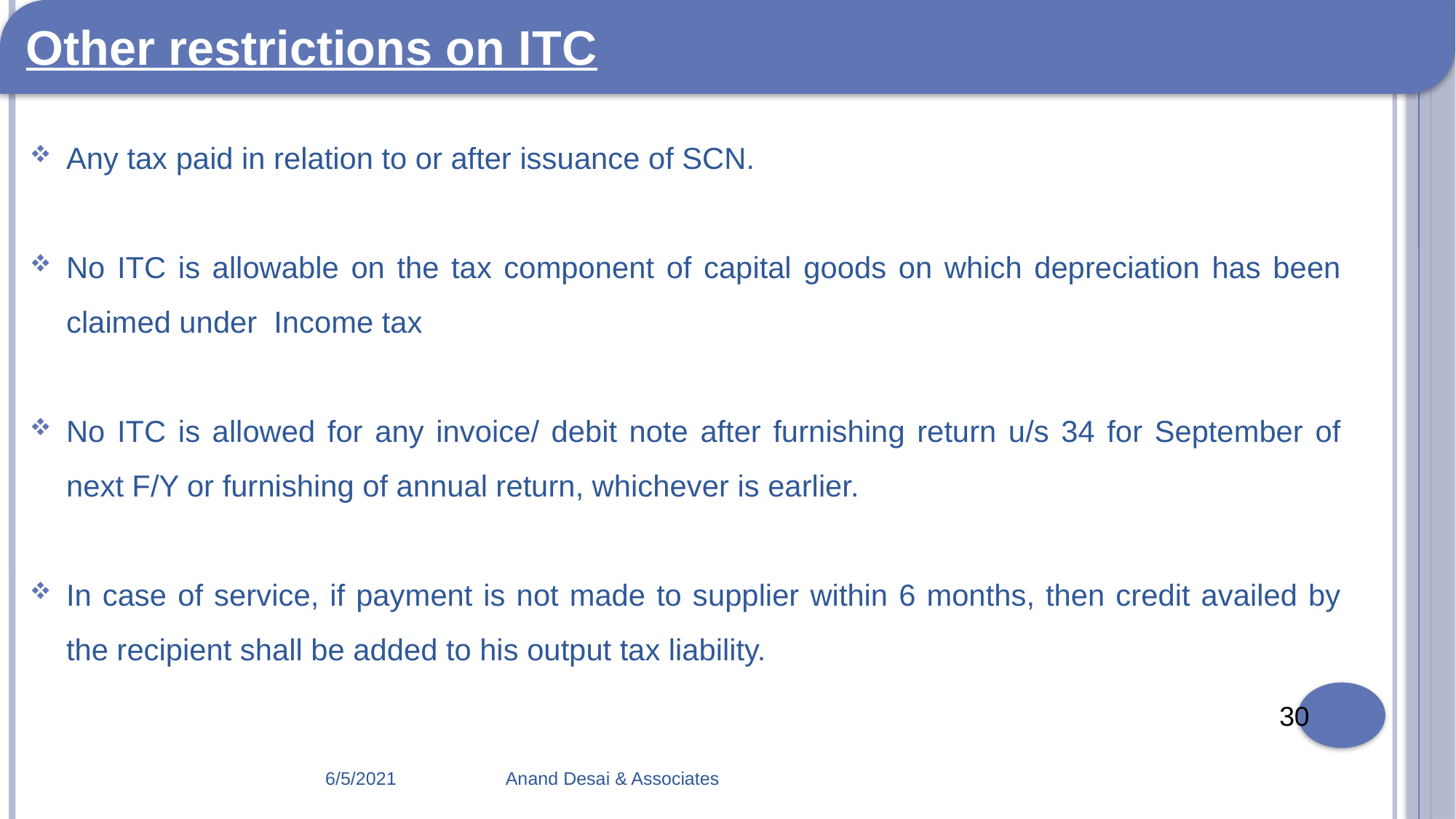

Other restrictions on ITC
Any tax paid in relation to or after issuance of SCN.

No ITC is allowable on the tax component of capital goods on which depreciation has been claimed under  Income tax

No ITC is allowed for any invoice/ debit note after furnishing return u/s 34 for September of next F/Y or furnishing of annual return, whichever is earlier.

In case of service, if payment is not made to supplier within 6 months, then credit availed by the recipient shall be added to his output tax liability.
30
6/5/2021
Anand Desai & Associates